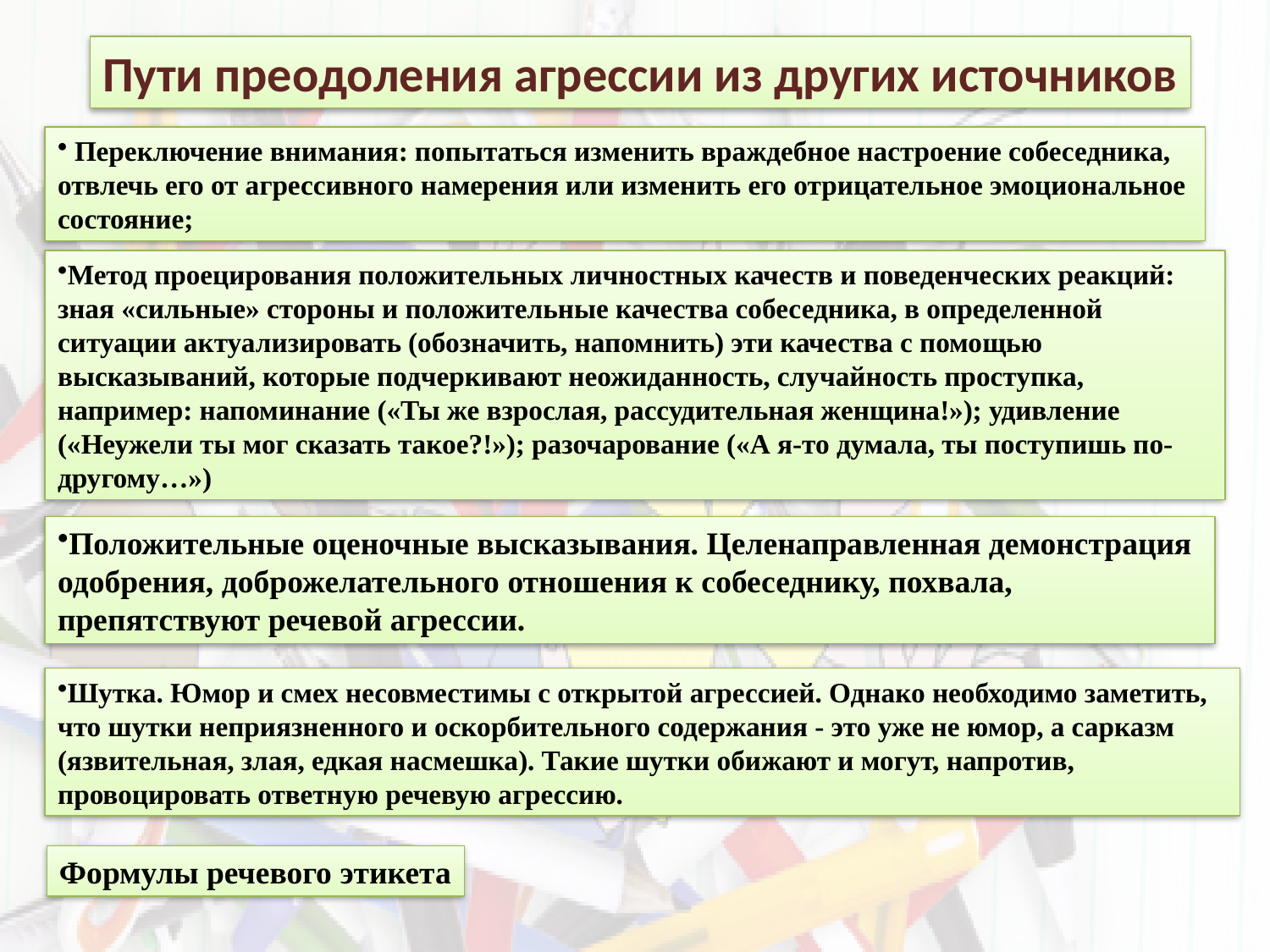

Пути преодоления агрессии из других источников
 Переключение внимания: попытаться изменить враждебное настроение собеседника, отвлечь его от агрессивного намерения или изменить его отрицательное эмоциональное состояние;
Метод проецирования положительных личностных качеств и поведенческих реакций: зная «сильные» стороны и положительные качества собеседника, в определенной ситуации актуализировать (обозначить, напомнить) эти качества с помощью высказываний, которые подчеркивают неожиданность, случайность проступка, например: напоминание («Ты же взрослая, рассудительная женщина!»); удивление («Неужели ты мог сказать такое?!»); разочарование («А я-то думала, ты поступишь по-другому…»)
Положительные оценочные высказывания. Целенаправленная демонстрация одобрения, доброжелательного отношения к собеседнику, похвала, препятствуют речевой агрессии.
Шутка. Юмор и смех несовместимы с открытой агрессией. Однако необходимо заметить, что шутки неприязненного и оскорбительного содержания - это уже не юмор, а сарказм (язвительная, злая, едкая насмешка). Такие шутки обижают и могут, напротив, провоцировать ответную речевую агрессию.
Формулы речевого этикета